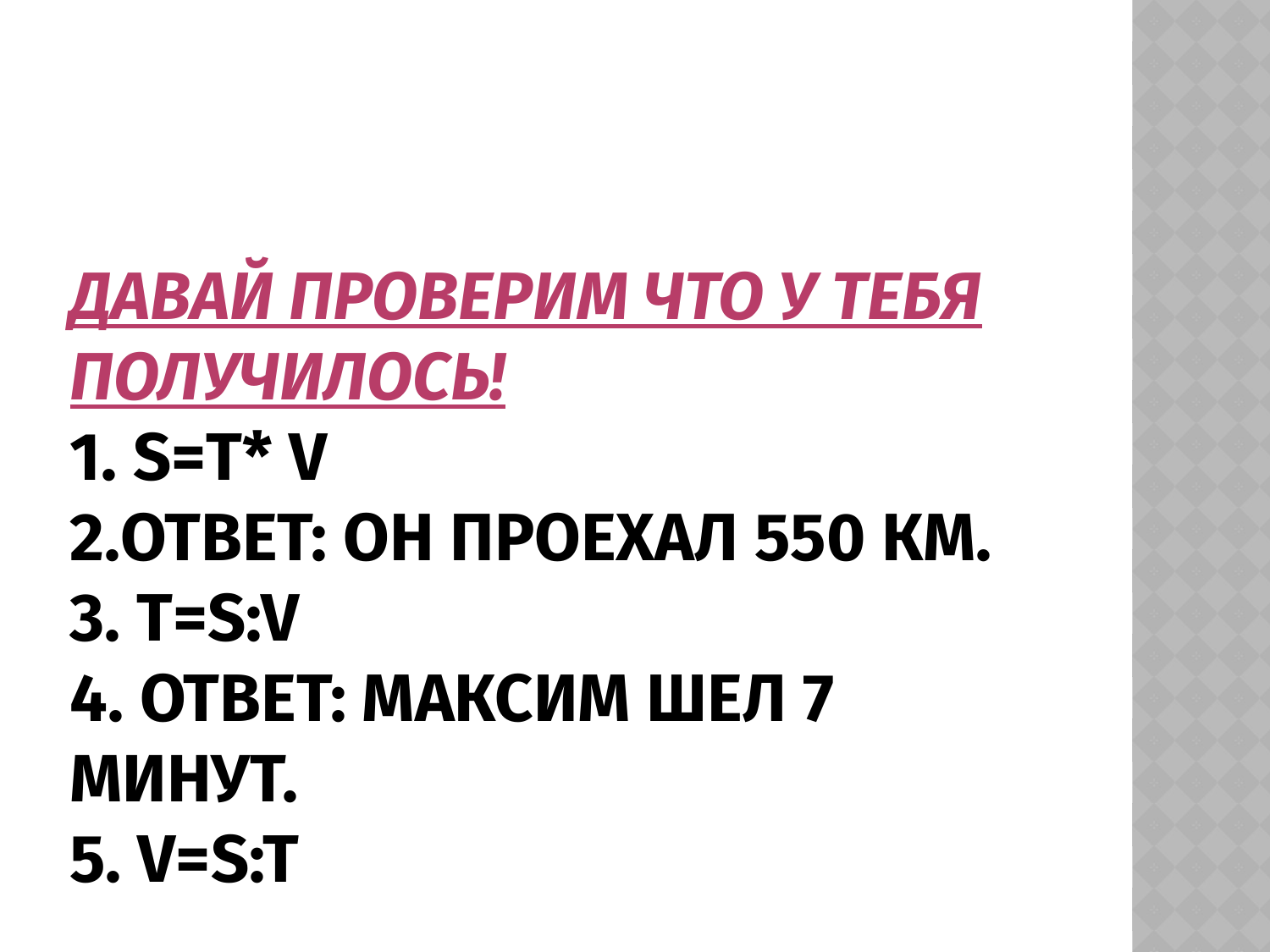

# Давай проверим что у тебя получилось! 1. S=t* V 2.ответ: он проехал 550 км. 3. t=s:v 4. Ответ: максим шел 7 минут. 5. v=s:t